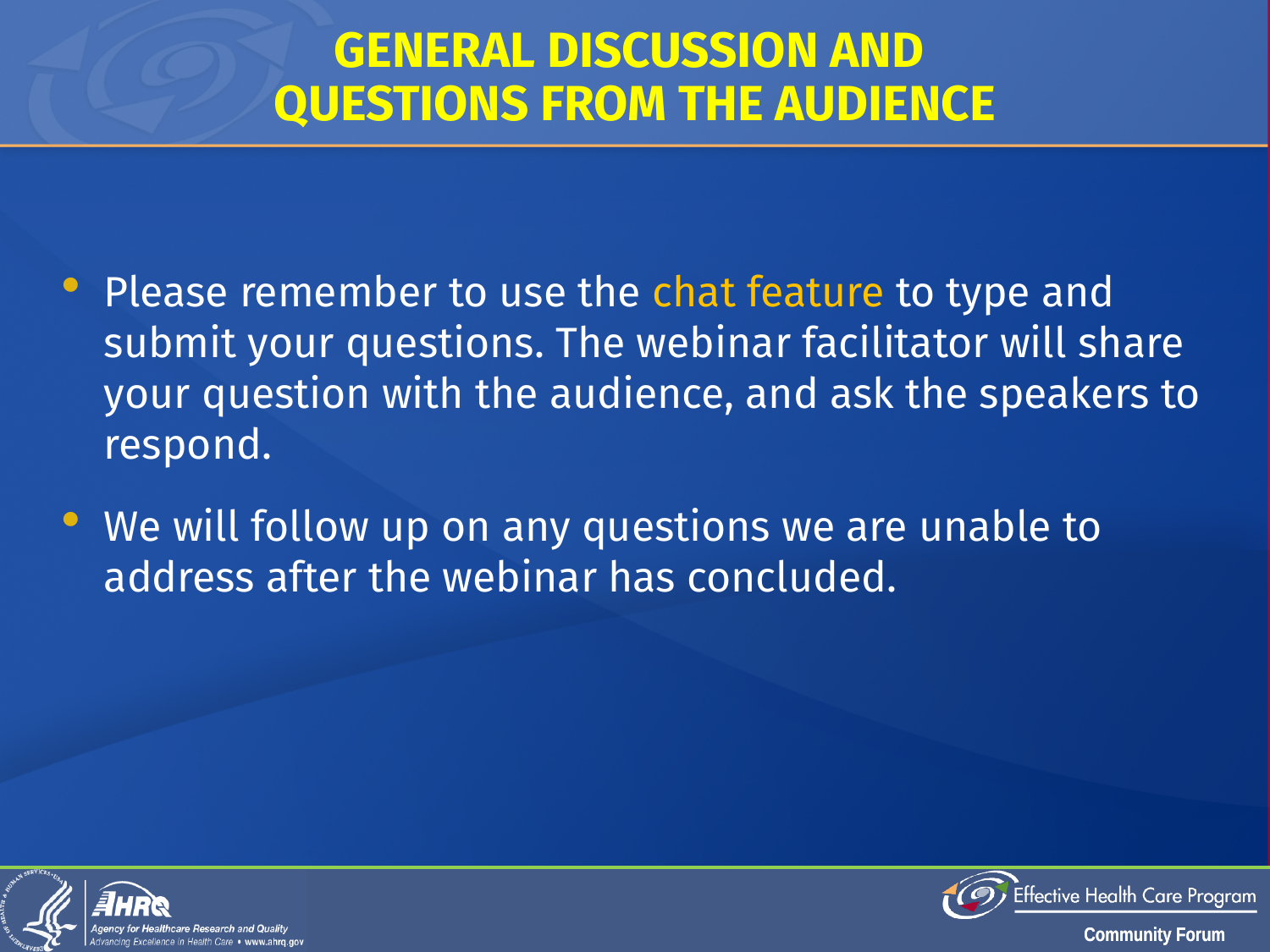

# General Discussion and Questions from the Audience
Please remember to use the chat feature to type and submit your questions. The webinar facilitator will share your question with the audience, and ask the speakers to respond.
We will follow up on any questions we are unable to address after the webinar has concluded.